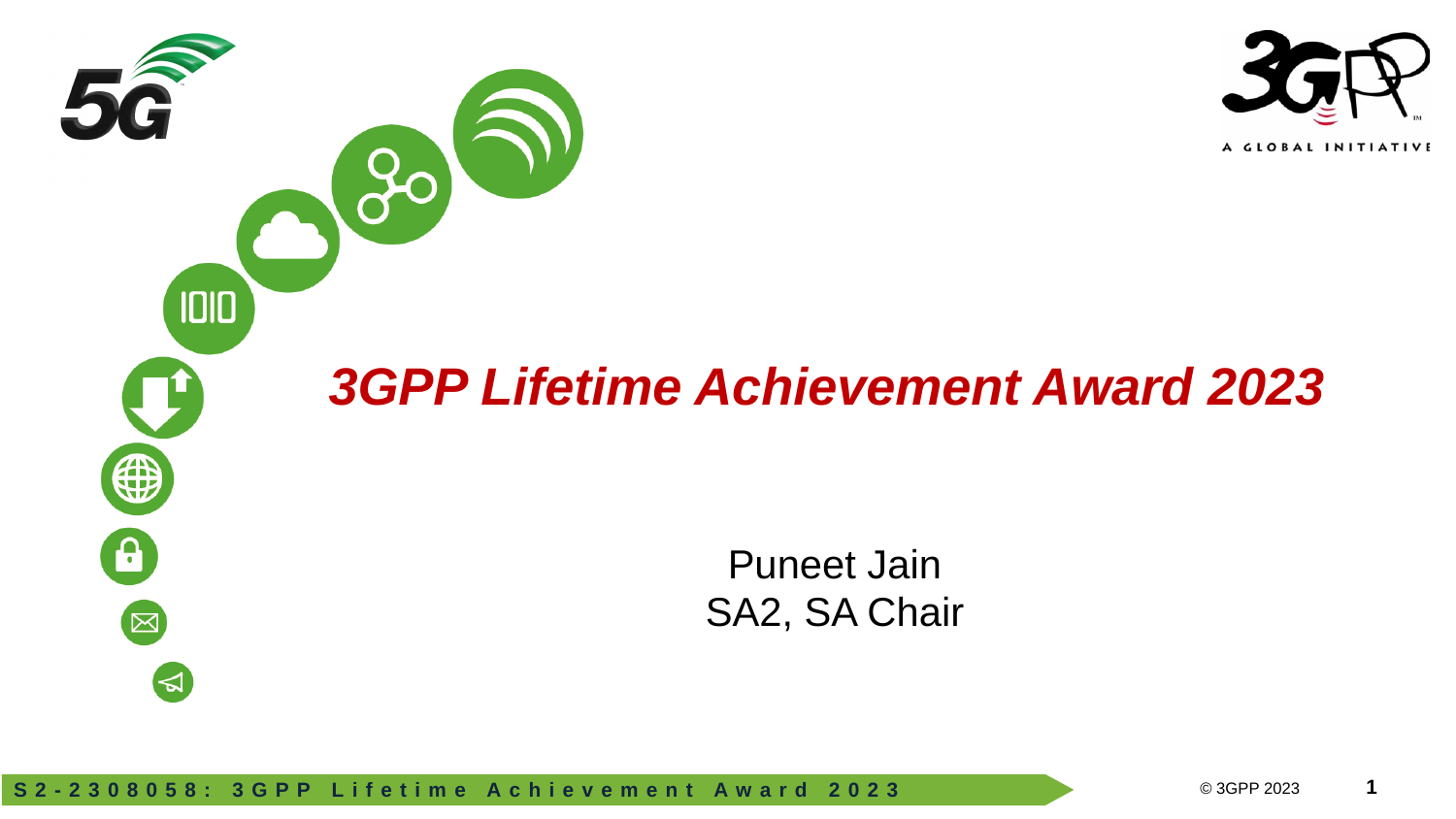

# 3GPP Lifetime Achievement Award 2023
Puneet Jain
SA2, SA Chair